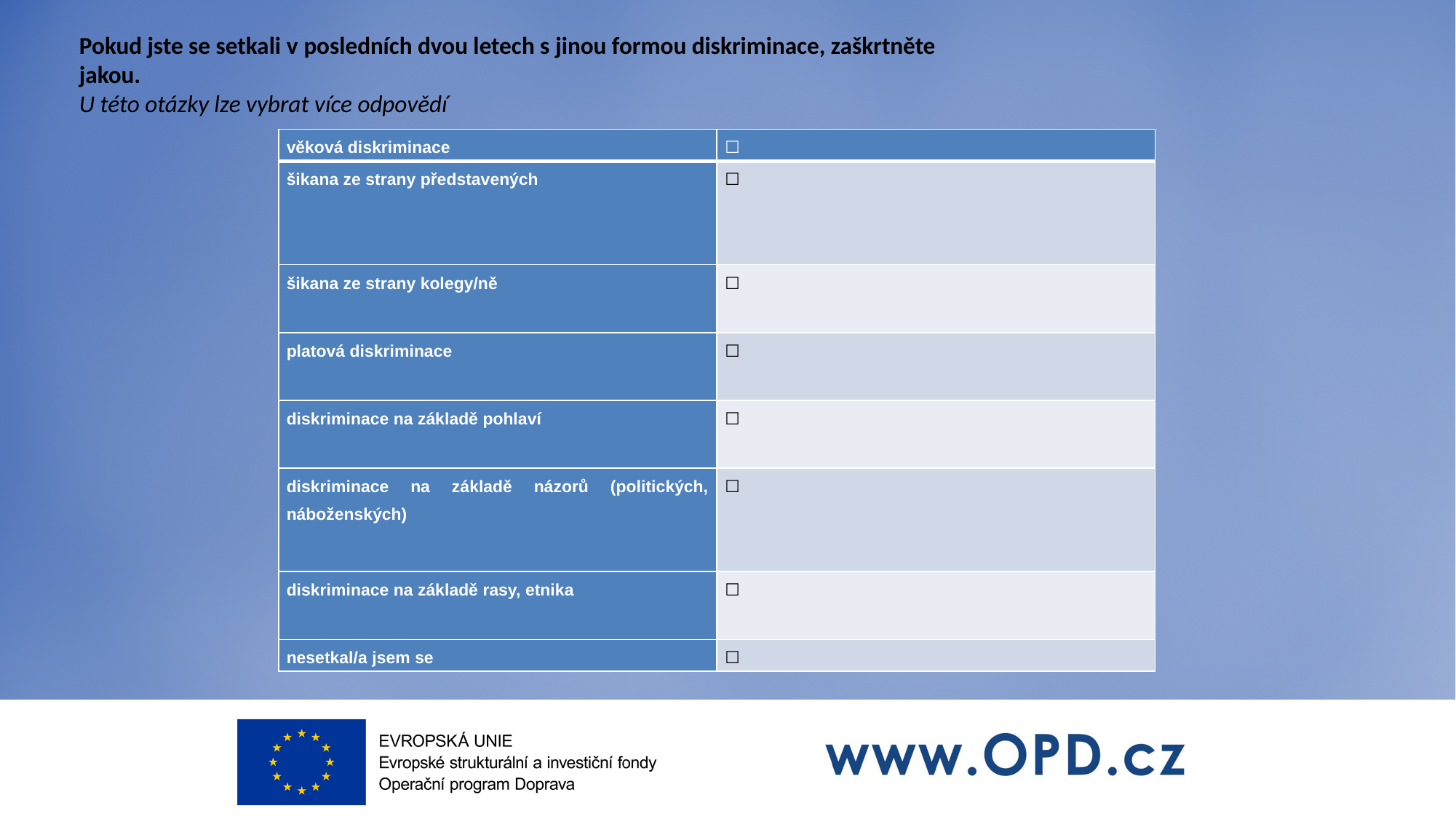

# Pokud jste se setkali v posledních dvou letech s jinou formou diskriminace, zaškrtněte jakou.
U této otázky lze vybrat více odpovědí

| věková diskriminace | ☐ |
| --- | --- |
| šikana ze strany představených | ☐ |
| šikana ze strany kolegy/ně | ☐ |
| platová diskriminace | ☐ |
| diskriminace na základě pohlaví | ☐ |
| diskriminace na základě názorů (politických, náboženských) | ☐ |
| diskriminace na základě rasy, etnika | ☐ |
| nesetkal/a jsem se | ☐ |